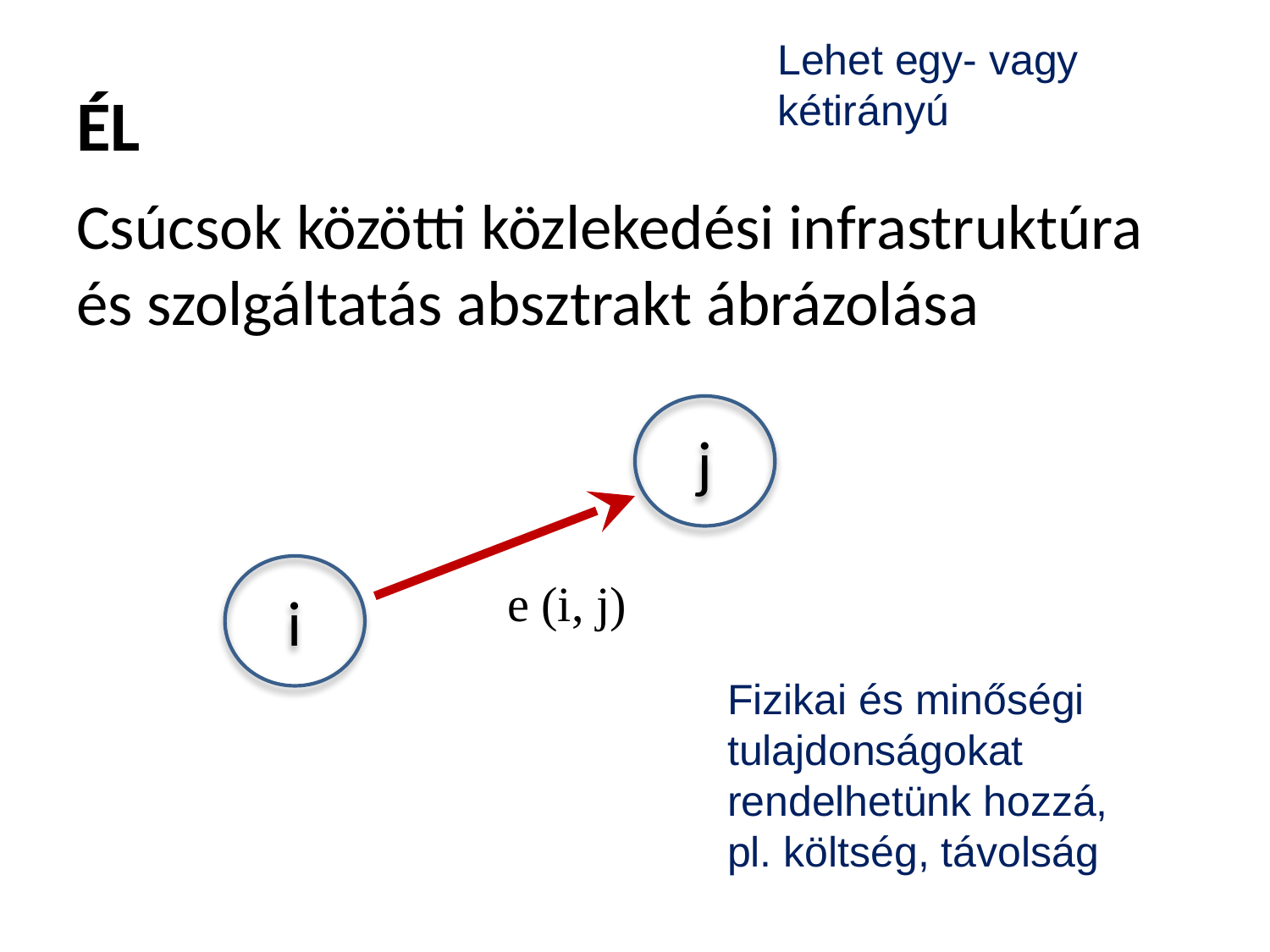

Lehet egy- vagy kétirányú
ÉL
Csúcsok közötti közlekedési infrastruktúra és szolgáltatás absztrakt ábrázolása
j
i
e (i, j)
Fizikai és minőségi tulajdonságokat rendelhetünk hozzá, pl. költség, távolság